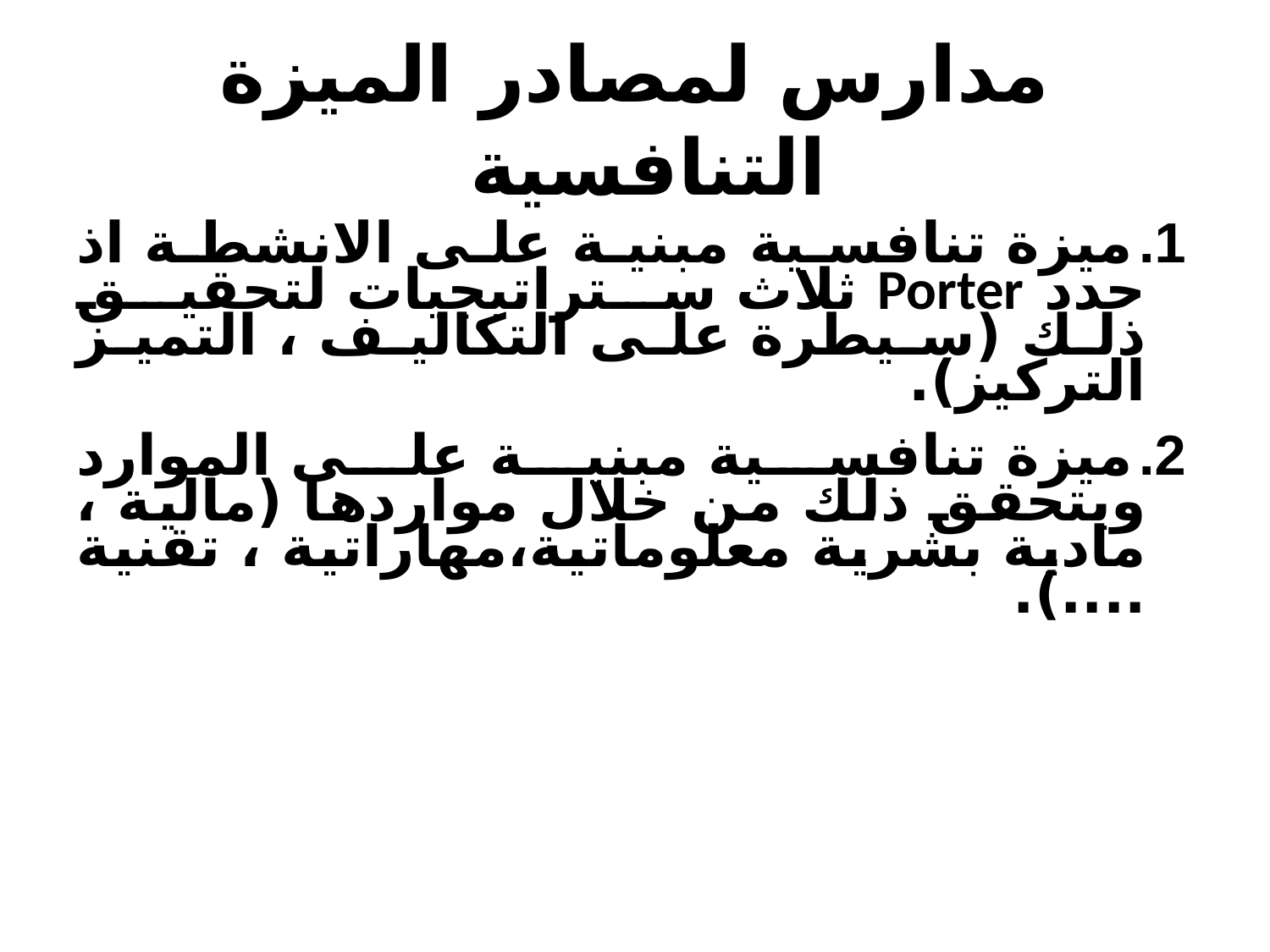

# مدارس لمصادر الميزة التنافسية
ميزة تنافسية مبنية على الانشطة اذ حدد Porter ثلاث ستراتيجيات لتحقيق ذلك (سيطرة على التكاليف ، التميز التركيز).
ميزة تنافسية مبنية على الموارد ويتحقق ذلك من خلال مواردها (مالية ، مادية بشرية معلوماتية،مهاراتية ، تقنية ....).